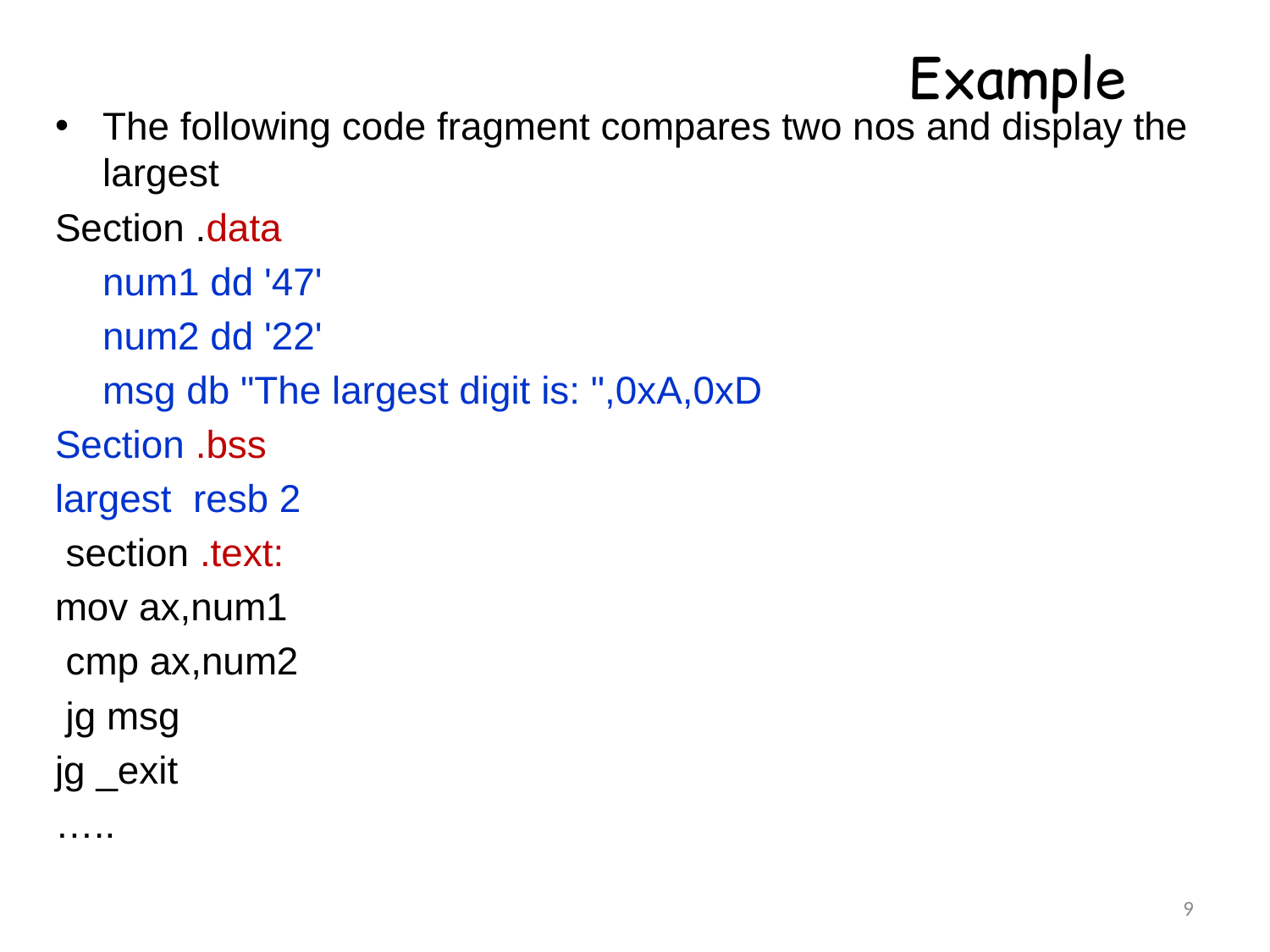

# Example
The following code fragment compares two nos and display the largest
Section .data
	num1 dd '47'
 	num2 dd '22'
	msg db "The largest digit is: ",0xA,0xD
Section .bss
largest  resb 2
 section .text:
mov ax,num1
 cmp ax,num2
 jg msg
jg _exit
…..

9